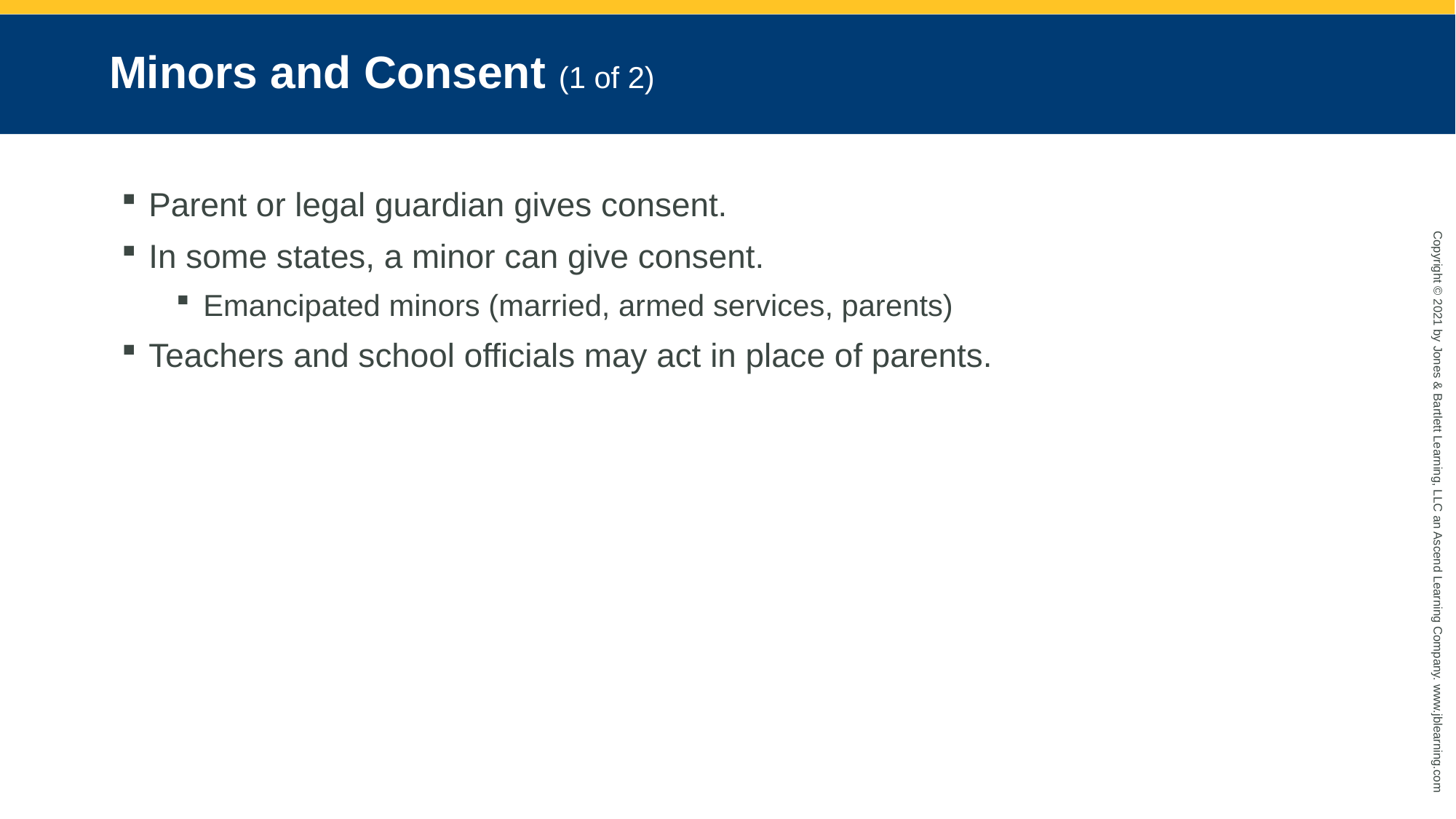

# Minors and Consent (1 of 2)
Parent or legal guardian gives consent.
In some states, a minor can give consent.
Emancipated minors (married, armed services, parents)
Teachers and school officials may act in place of parents.